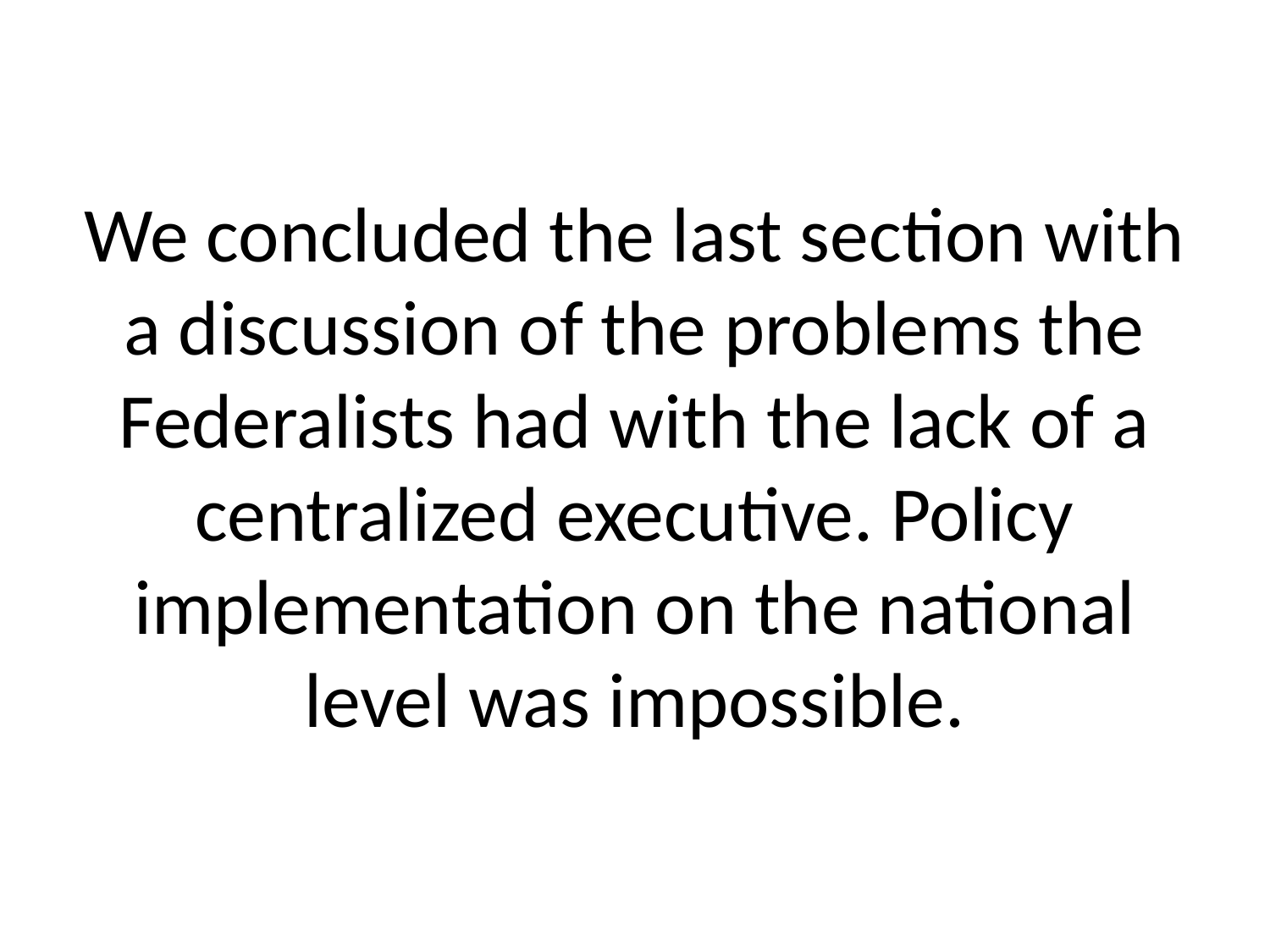

# We concluded the last section with a discussion of the problems the Federalists had with the lack of a centralized executive. Policy implementation on the national level was impossible.